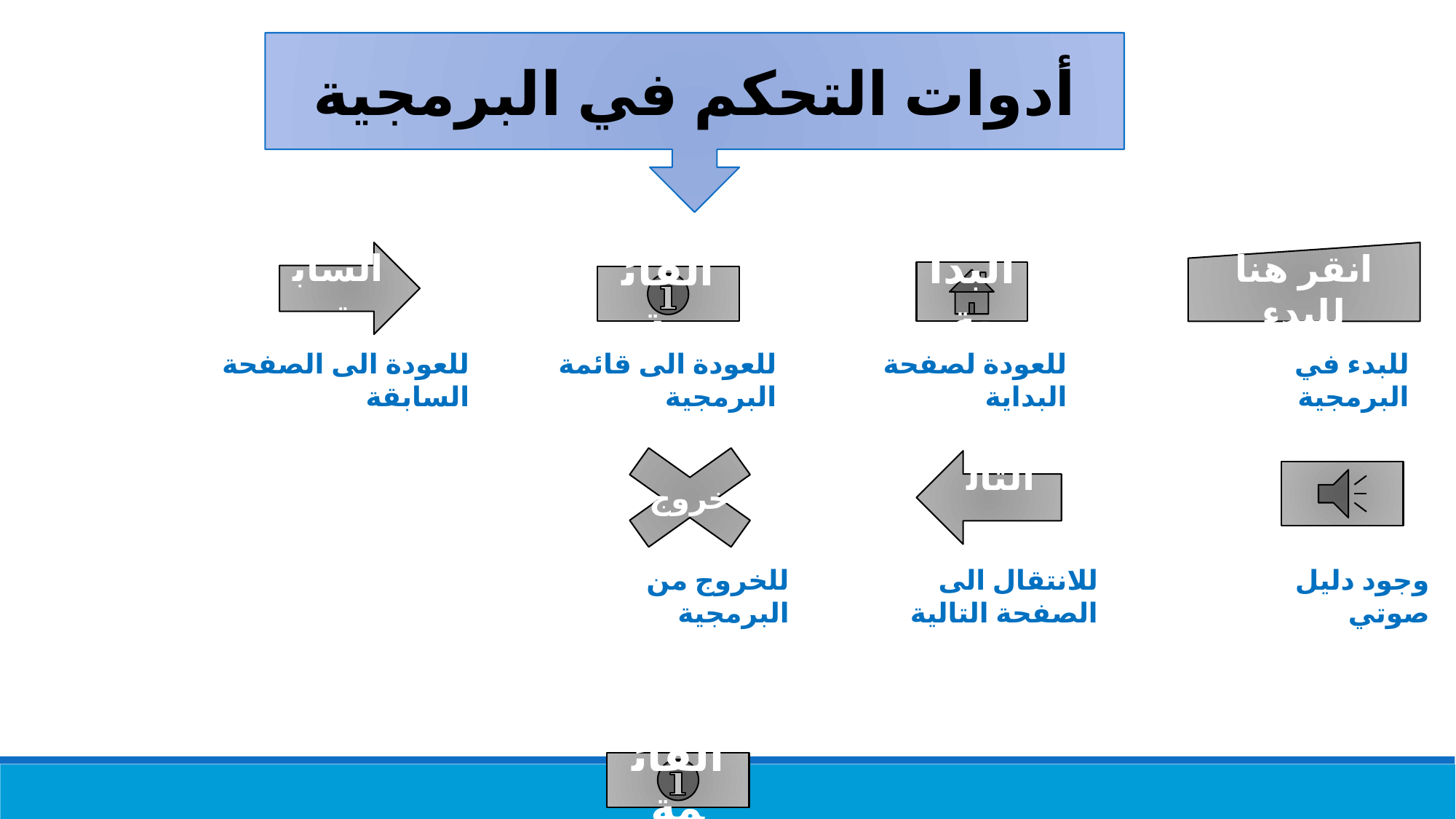

أدوات التحكم في البرمجية
السابق
انقر هنا للبدء
البداية
القائمة
للعودة الى الصفحة السابقة
للعودة الى قائمة البرمجية
للعودة لصفحة البداية
للبدء في البرمجية
خروج
التالي

للخروج من البرمجية
للانتقال الى الصفحة التالية
وجود دليل صوتي
القائمة